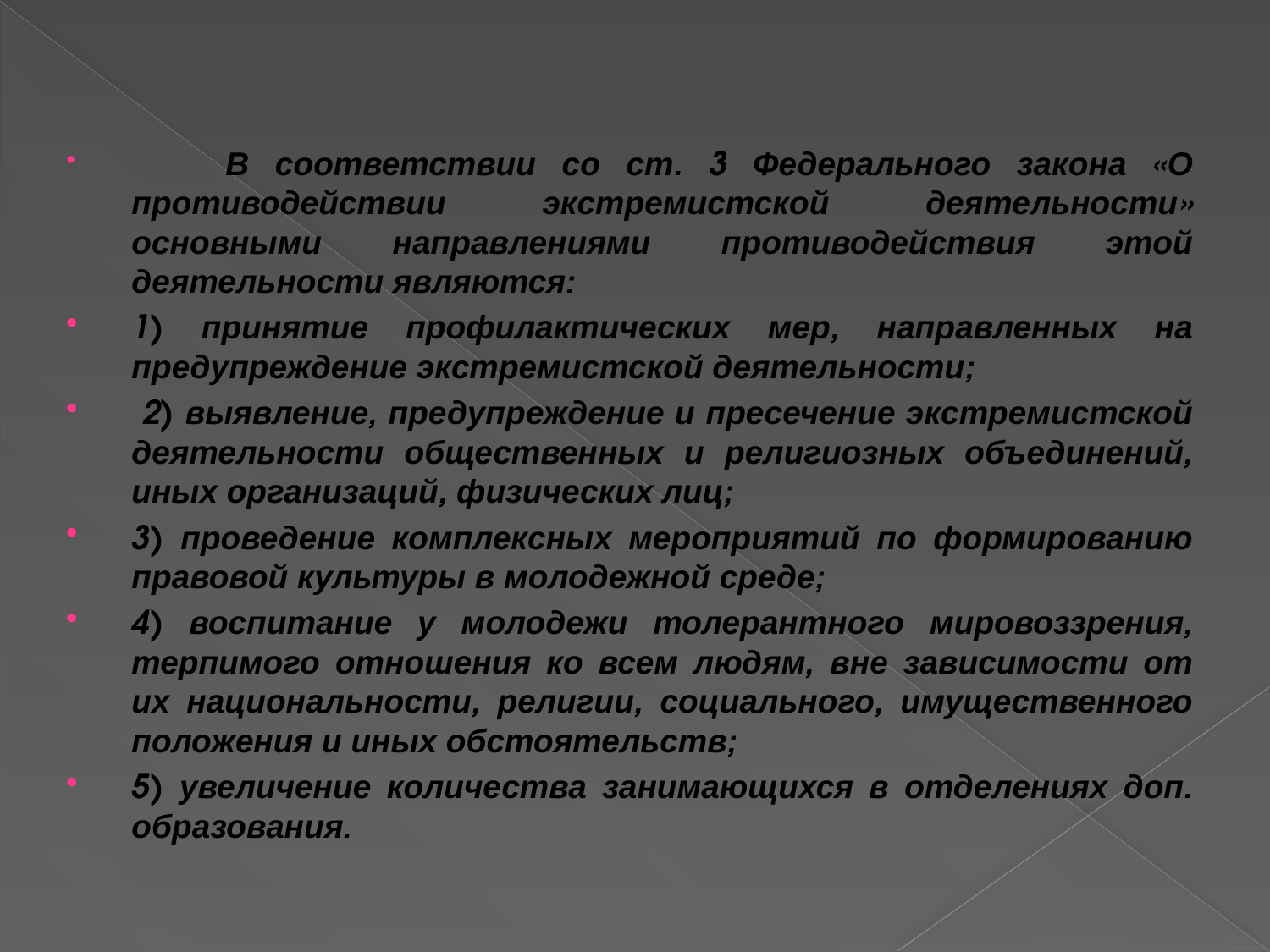

#
      В соответствии со ст. 3 Федерального закона «О противодействии экстремистской деятельности» основными направлениями противодействия этой деятельности являются:
1) принятие профилактических мер, направленных на предупреждение экстремистской деятельности;
 2) выявление, предупреждение и пресечение экстремистской деятельности общественных и религиозных объединений, иных организаций, физических лиц;
3) проведение комплексных мероприятий по формированию правовой культуры в молодежной среде;
4) воспитание у молодежи толерантного мировоззрения, терпимого отношения ко всем людям, вне зависимости от их национальности, религии, социального, имущественного положения и иных обстоятельств;
5) увеличение количества занимающихся в отделениях доп. образования.